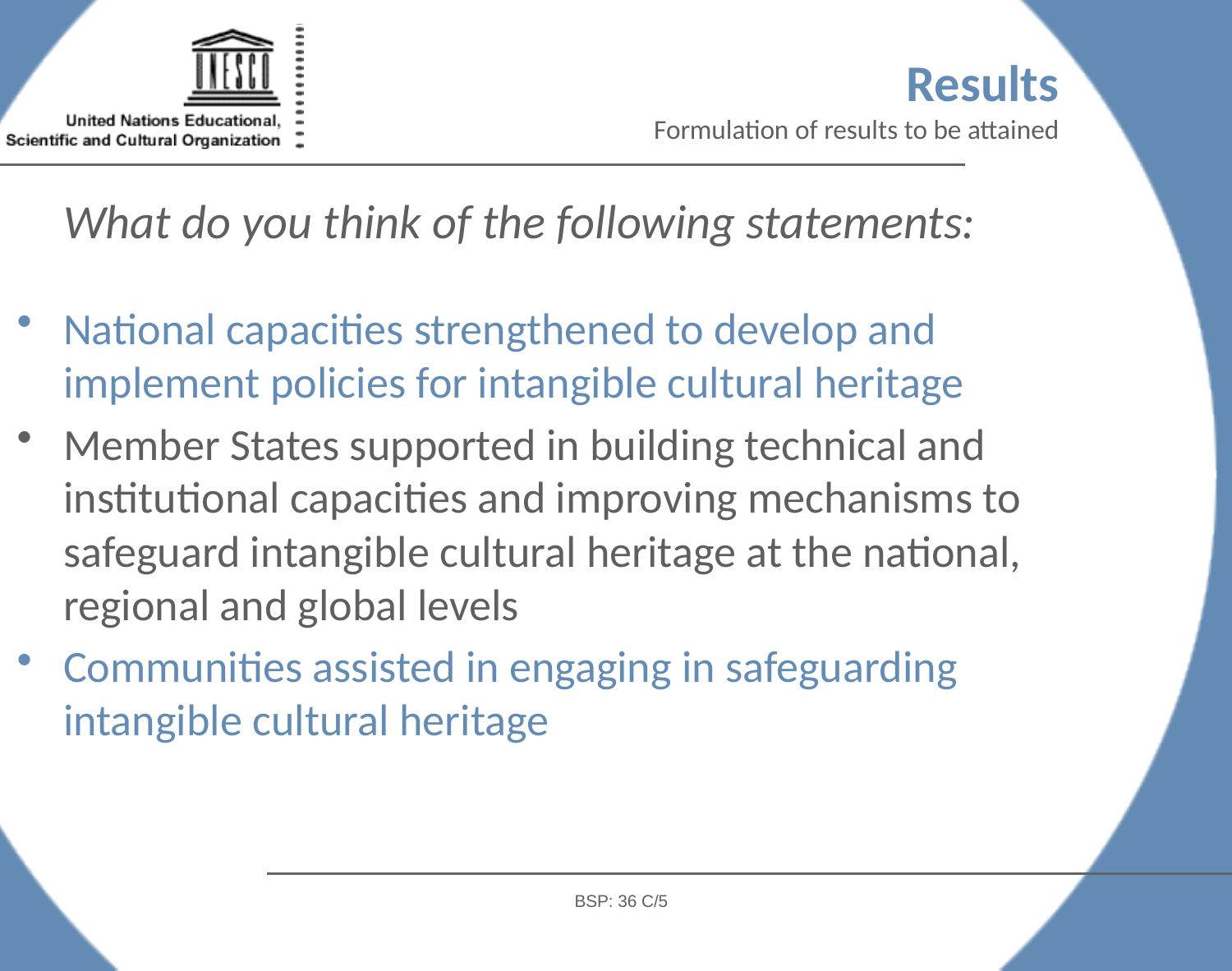

Results
Formulation of results to be attained
	What do you think of the following statements:

National capacities strengthened to develop and implement policies for intangible cultural heritage
Member States supported in building technical and institutional capacities and improving mechanisms to safeguard intangible cultural heritage at the national, regional and global levels
Communities assisted in engaging in safeguarding intangible cultural heritage
BSP: 36 C/5